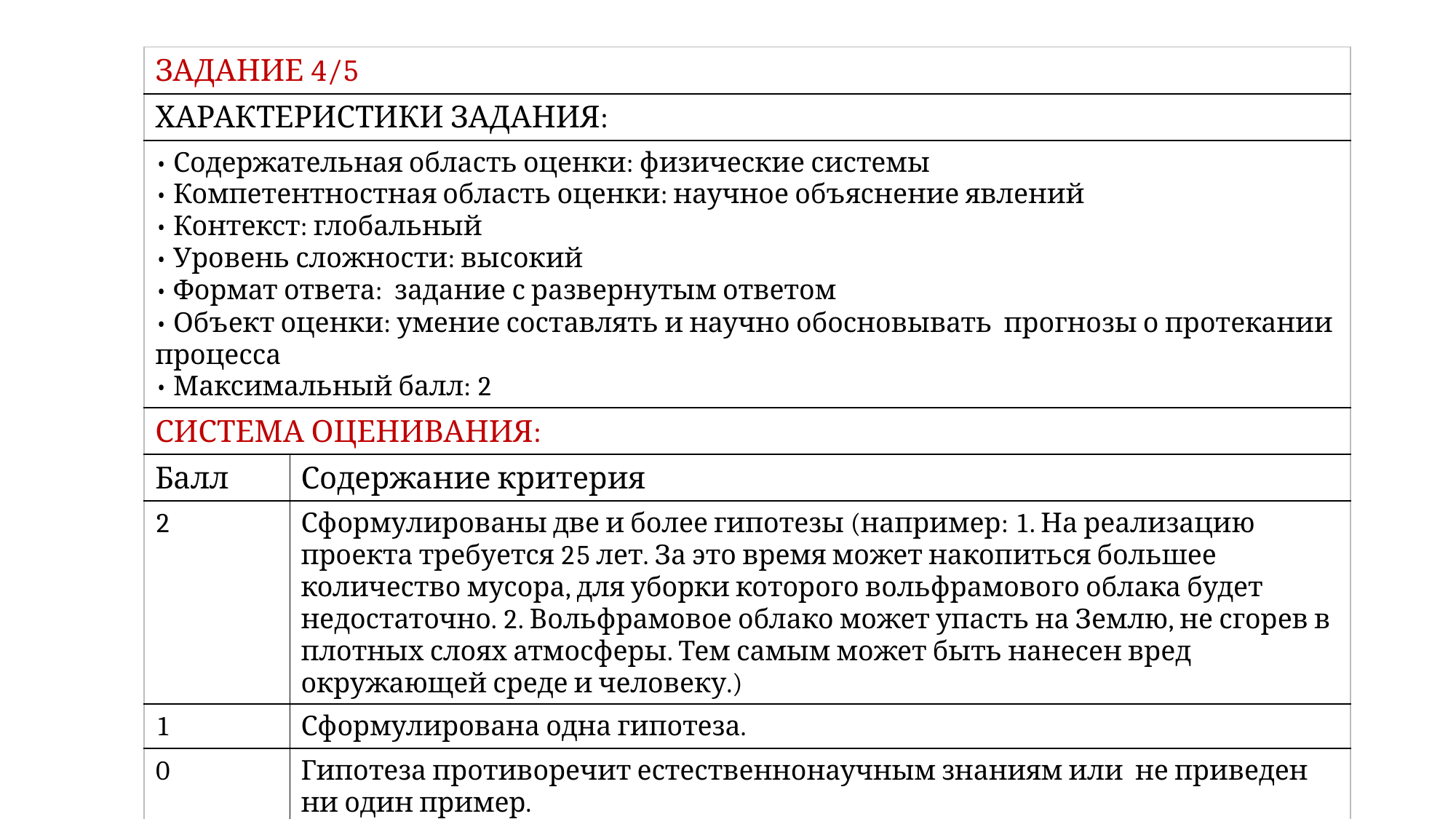

| ЗАДАНИЕ 4/5 |  |
| --- | --- |
| ХАРАКТЕРИСТИКИ ЗАДАНИЯ: |  |
| • Содержательная область оценки: физические системы • Компетентностная область оценки: научное объяснение явлений • Контекст: глобальный • Уровень сложности: высокий • Формат ответа: задание с развернутым ответом • Объект оценки: умение составлять и научно обосновывать прогнозы о протекании процесса • Максимальный балл: 2 |  |
| СИСТЕМА ОЦЕНИВАНИЯ: |  |
| Балл | Содержание критерия |
| 2 | Сформулированы две и более гипотезы (например: 1. На реализацию проекта требуется 25 лет. За это время может накопиться большее количество мусора, для уборки которого вольфрамового облака будет недостаточно. 2. Вольфрамовое облако может упасть на Землю, не сгорев в плотных слоях атмосферы. Тем самым может быть нанесен вред окружающей среде и человеку.) |
| 1 | Сформулирована одна гипотеза. |
| 0 | Гипотеза противоречит естественнонаучным знаниям или не приведен ни один пример. |